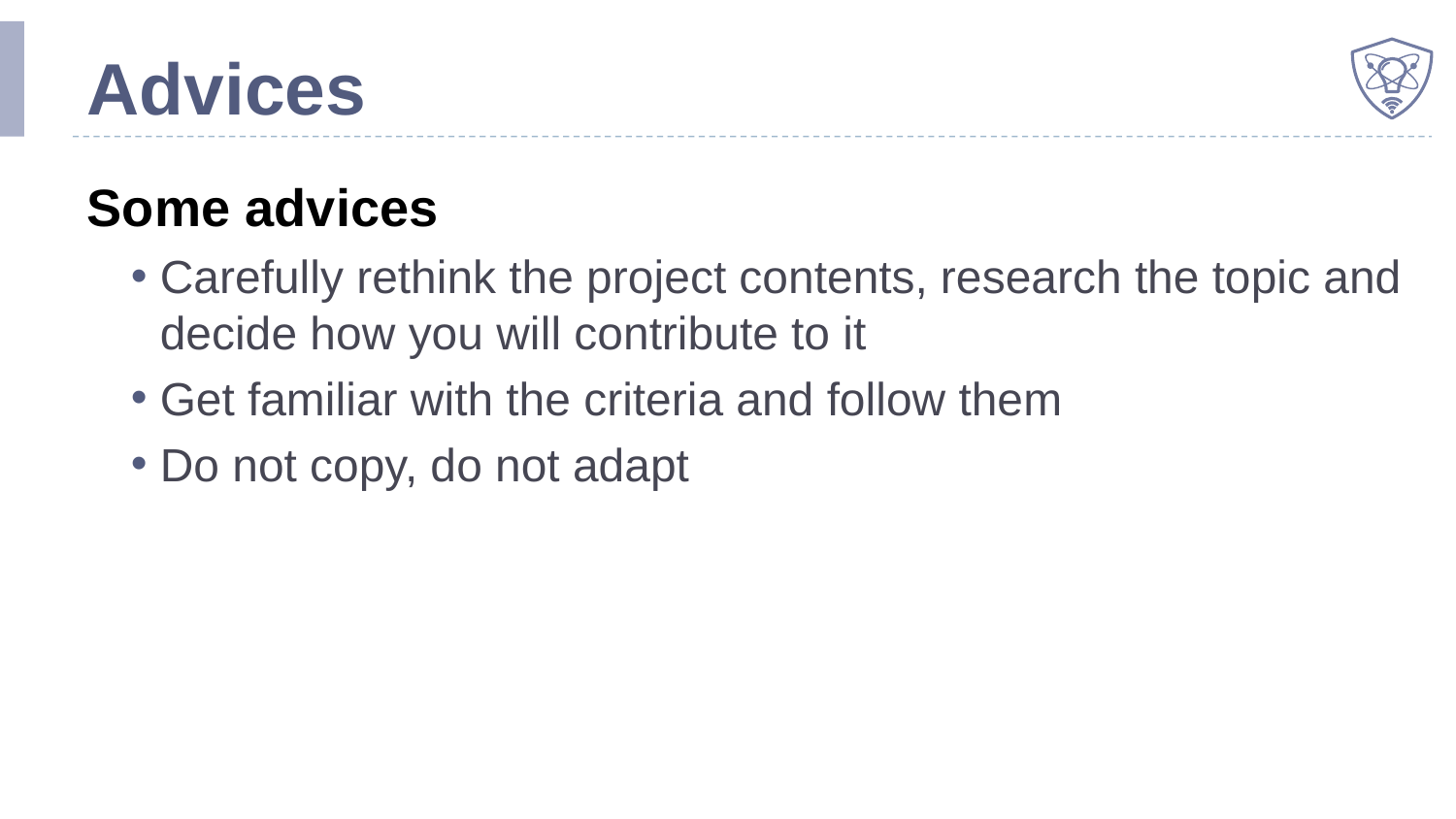

# Advices
Some advices
Carefully rethink the project contents, research the topic and decide how you will contribute to it
Get familiar with the criteria and follow them
Do not copy, do not adapt